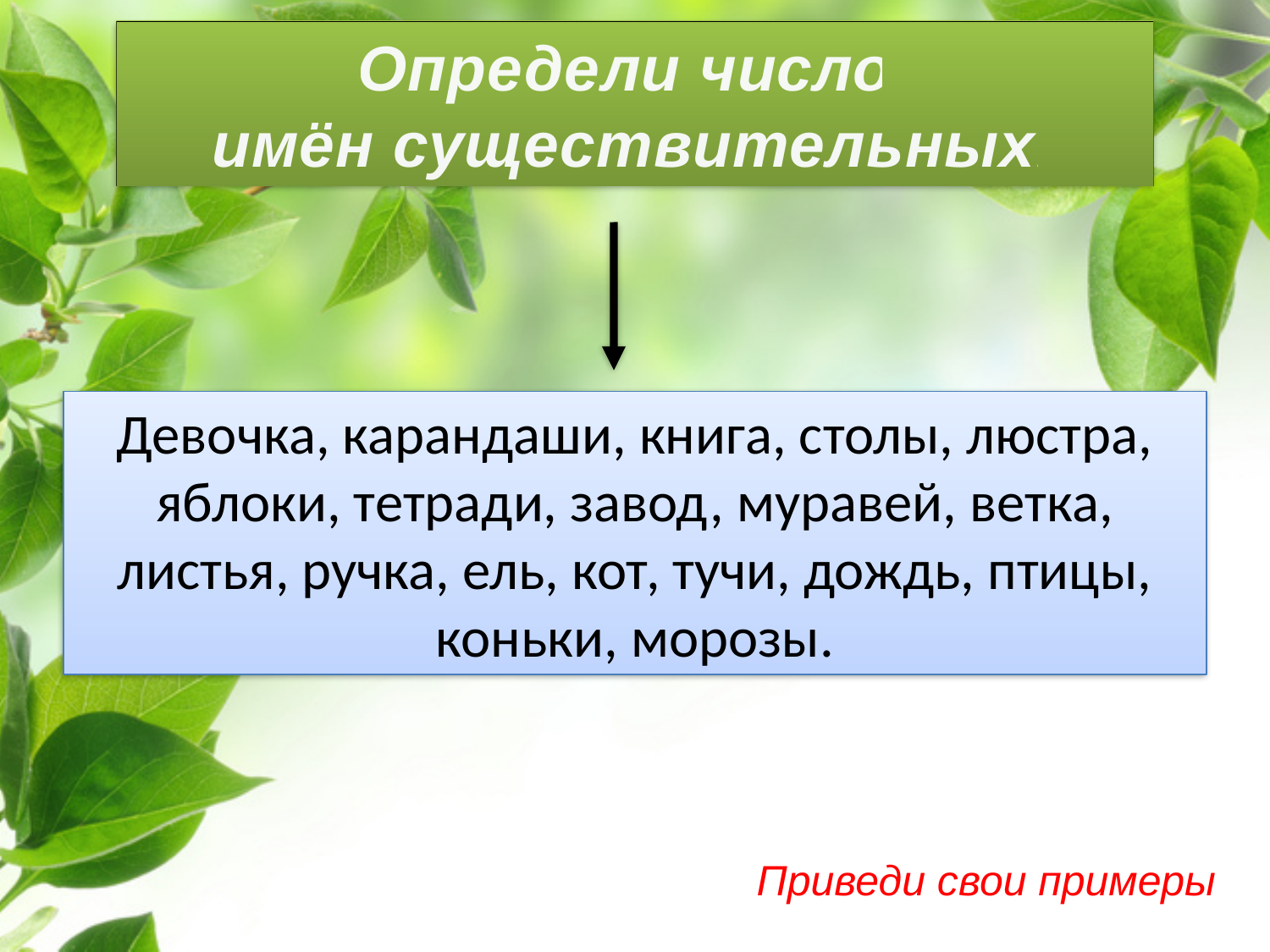

Определи число
имён существительных:

Девочка, карандаши, книга, столы, люстра, яблоки, тетради, завод, муравей, ветка, листья, ручка, ель, кот, тучи, дождь, птицы, коньки, морозы.
Приведи свои примеры